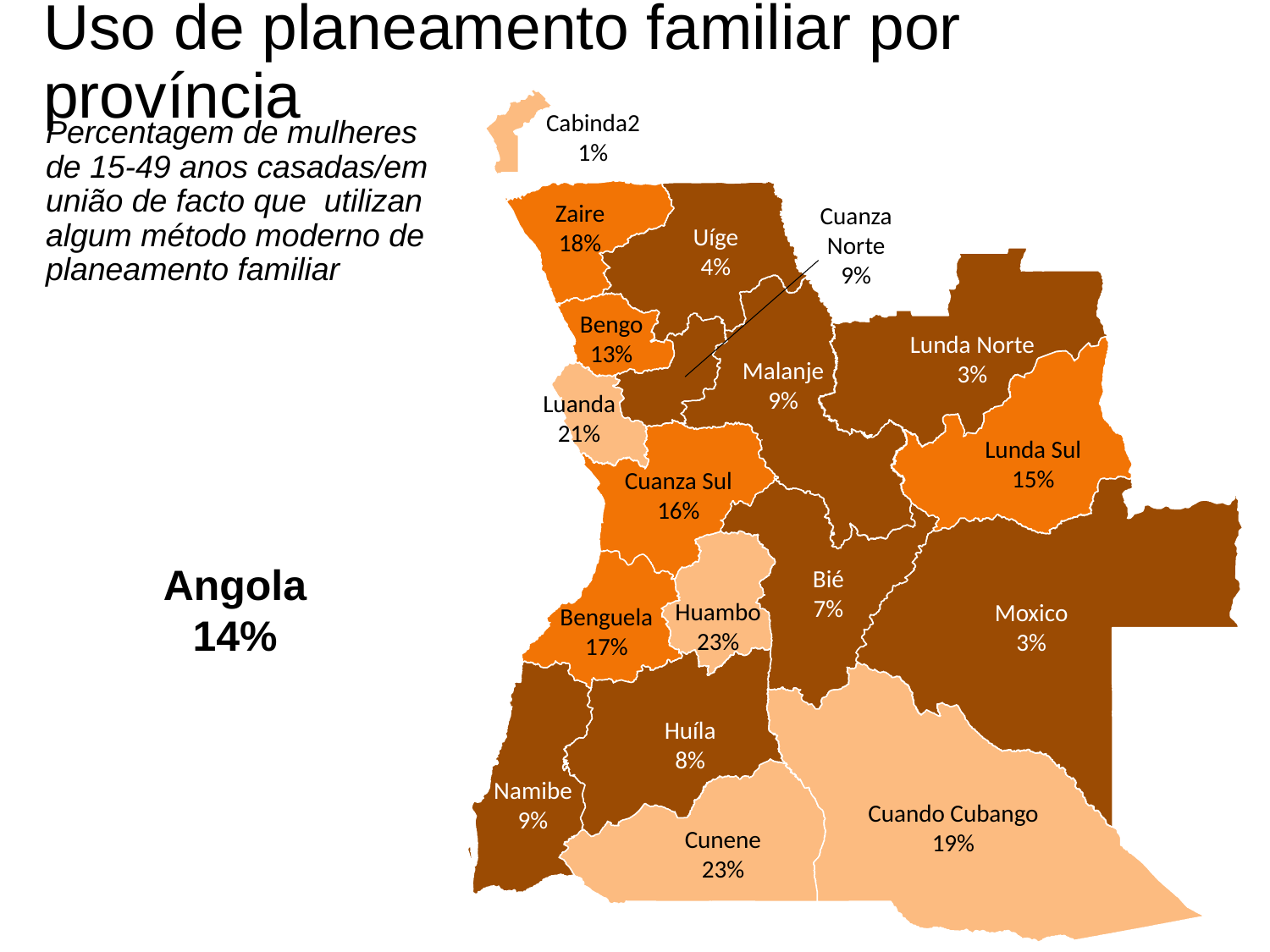

Uso de planeamento familiar por província

Cabinda21%
Percentagem de mulheres de 15-49 anos casadas/em união de facto que  utilizan algum método moderno de planeamento familiar

Zaire
18%

Cuanza Norte
9%

Uíge
4%

Bengo
13%

Lunda Norte
3%

Malanje
9%

Luanda
21%

Lunda Sul
15%

Cuanza Sul
16%

Angola
14%

Bié
7%

Huambo
23%
Moxico
3%
Benguela
17%

Huíla
8%

Namibe
9%
Cuando Cubango
19%
Cunene
23%